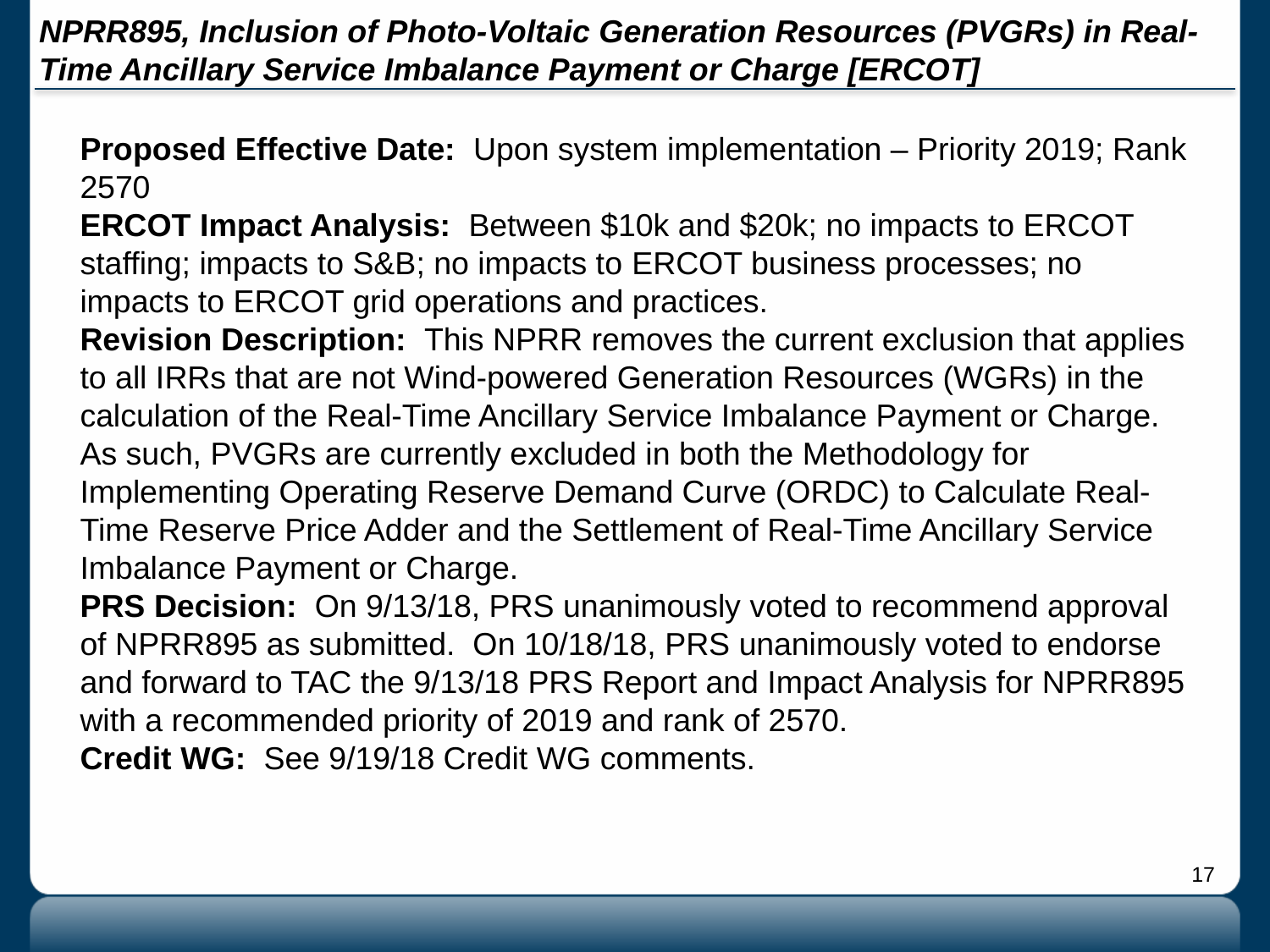

# NPRR895, Inclusion of Photo-Voltaic Generation Resources (PVGRs) in Real-Time Ancillary Service Imbalance Payment or Charge [ERCOT]
Proposed Effective Date:  Upon system implementation – Priority 2019; Rank 2570
ERCOT Impact Analysis:  Between $10k and $20k; no impacts to ERCOT staffing; impacts to S&B; no impacts to ERCOT business processes; no impacts to ERCOT grid operations and practices.
Revision Description:  This NPRR removes the current exclusion that applies to all IRRs that are not Wind-powered Generation Resources (WGRs) in the calculation of the Real-Time Ancillary Service Imbalance Payment or Charge.  As such, PVGRs are currently excluded in both the Methodology for Implementing Operating Reserve Demand Curve (ORDC) to Calculate Real-Time Reserve Price Adder and the Settlement of Real-Time Ancillary Service Imbalance Payment or Charge.
PRS Decision:  On 9/13/18, PRS unanimously voted to recommend approval of NPRR895 as submitted.  On 10/18/18, PRS unanimously voted to endorse and forward to TAC the 9/13/18 PRS Report and Impact Analysis for NPRR895 with a recommended priority of 2019 and rank of 2570.
Credit WG:  See 9/19/18 Credit WG comments.